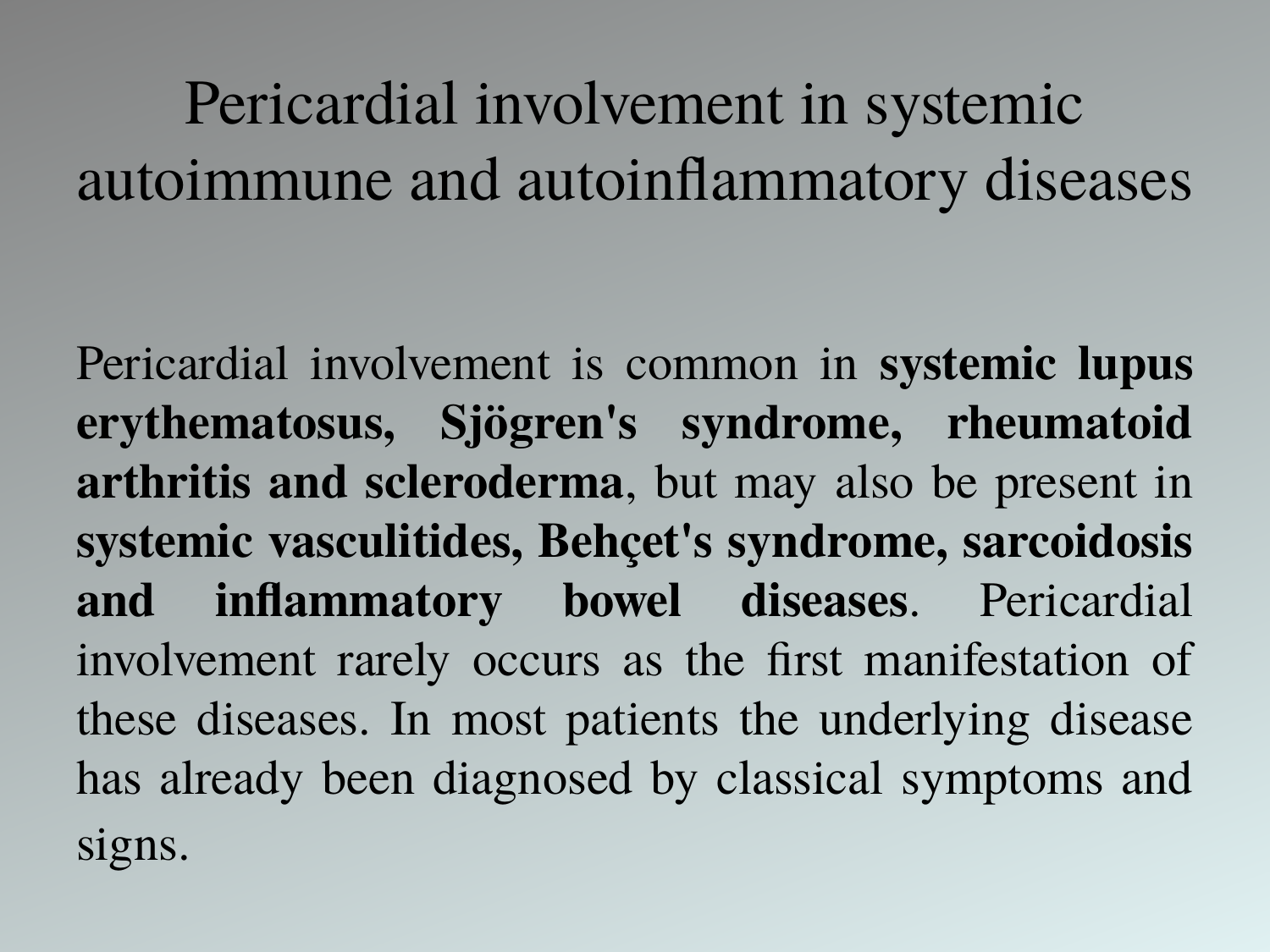

# Pericardial involvement in systemic autoimmune and autoinflammatory diseases
Pericardial involvement is common in systemic lupus erythematosus, Sjögren's syndrome, rheumatoid arthritis and scleroderma, but may also be present in systemic vasculitides, Behçet's syndrome, sarcoidosis and inflammatory bowel diseases. Pericardial involvement rarely occurs as the first manifestation of these diseases. In most patients the underlying disease has already been diagnosed by classical symptoms and signs.